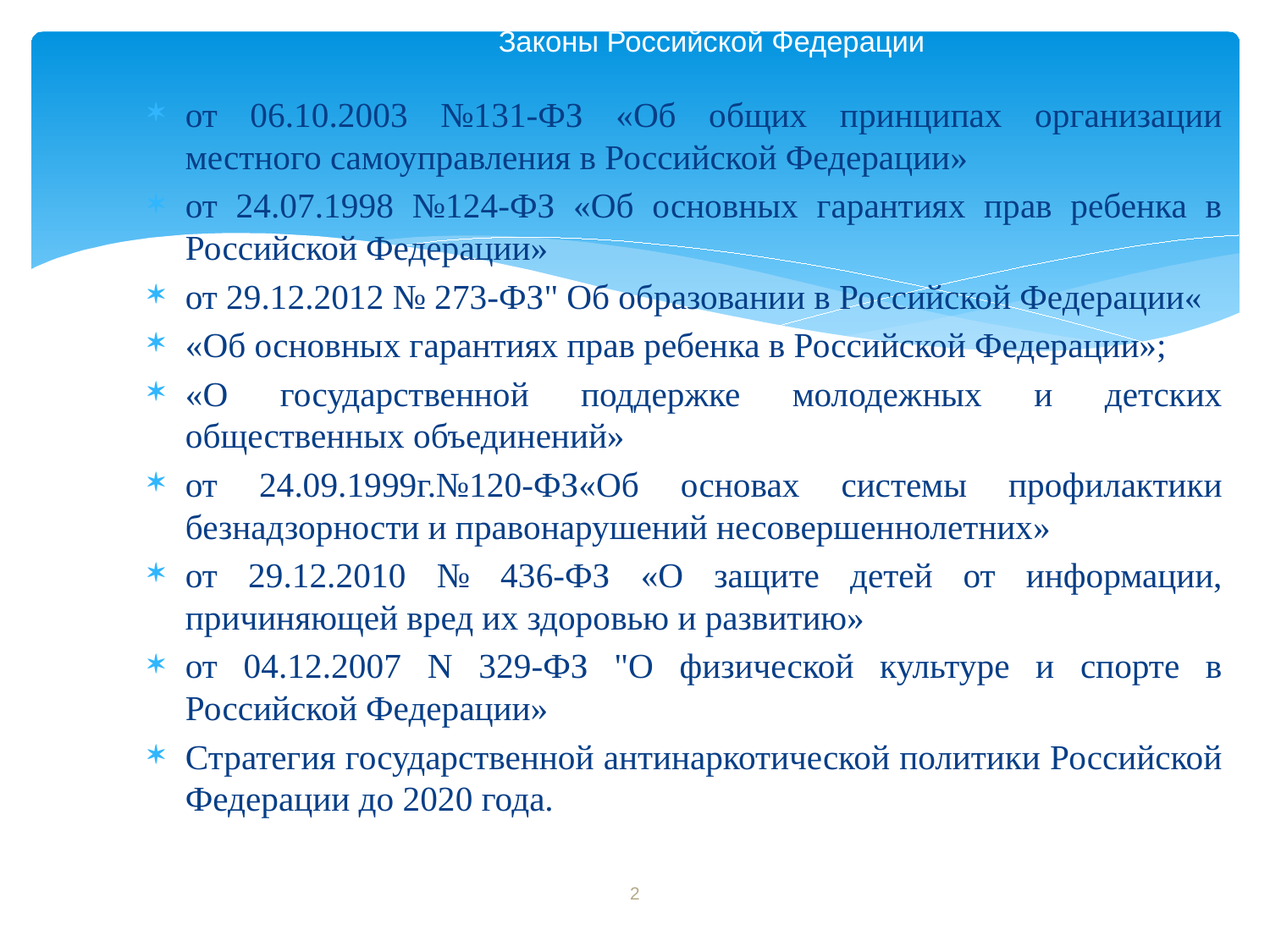

# Законы Российской Федерации
от 06.10.2003 №131-ФЗ «Об общих принципах организации местного самоуправления в Российской Федерации»
от 24.07.1998 №124-ФЗ «Об основных гарантиях прав ребенка в Российской Федерации»
от 29.12.2012 № 273-ФЗ" Об образовании в Российской Федерации«
«Об основных гарантиях прав ребенка в Российской Федерации»;
«О государственной поддержке молодежных и детских общественных объединений»
от 24.09.1999г.№120-ФЗ«Об основах системы профилактики безнадзорности и правонарушений несовершеннолетних»
от 29.12.2010 № 436-ФЗ «О защите детей от информации, причиняющей вред их здоровью и развитию»
от 04.12.2007 N 329-ФЗ "О физической культуре и спорте в Российской Федерации»
Стратегия государственной антинаркотической политики Российской Федерации до 2020 года.

2